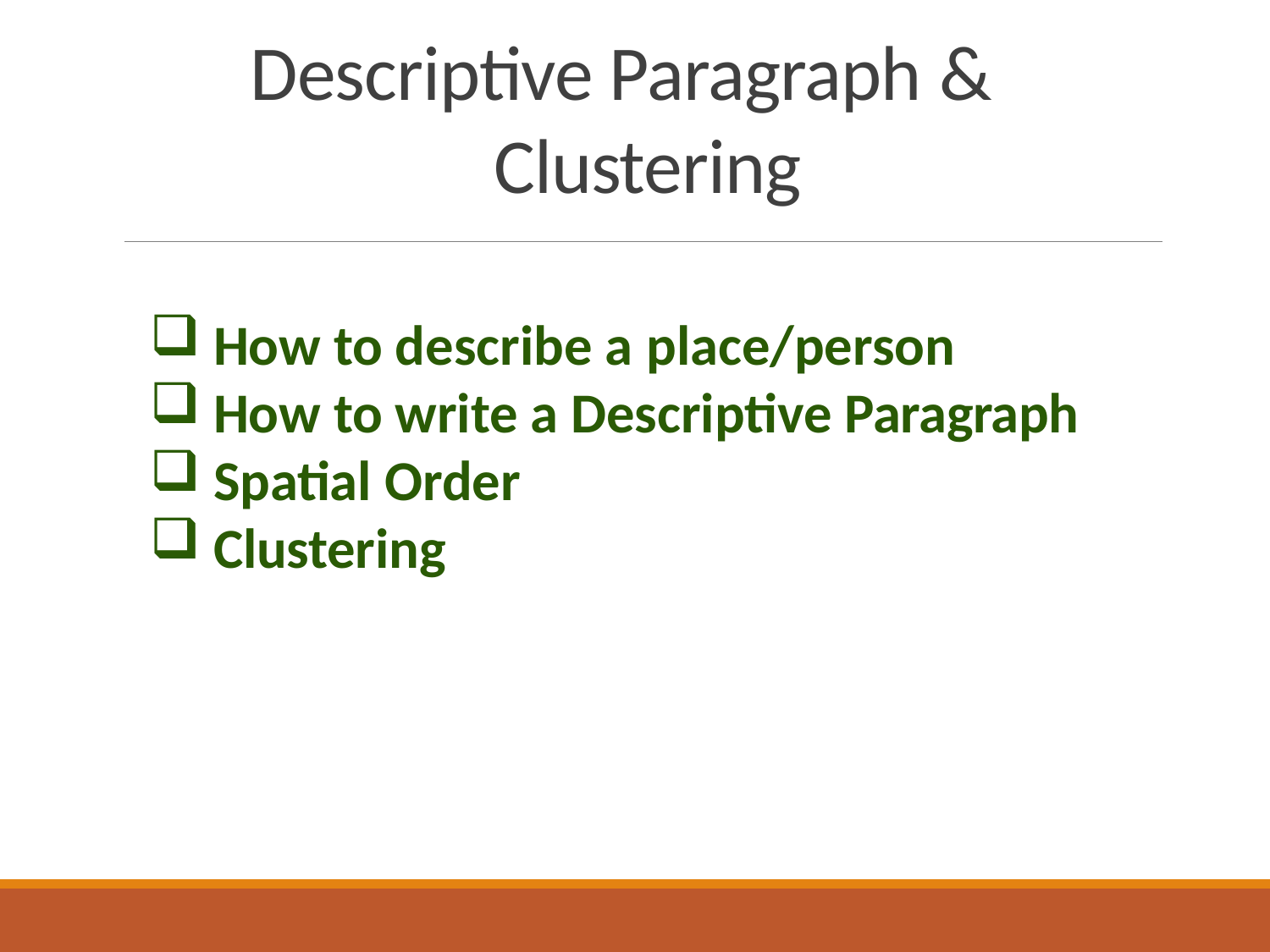

# Descriptive Paragraph &  Clustering

How to describe a place/person
How to write a Descriptive Paragraph
Spatial Order
Clustering